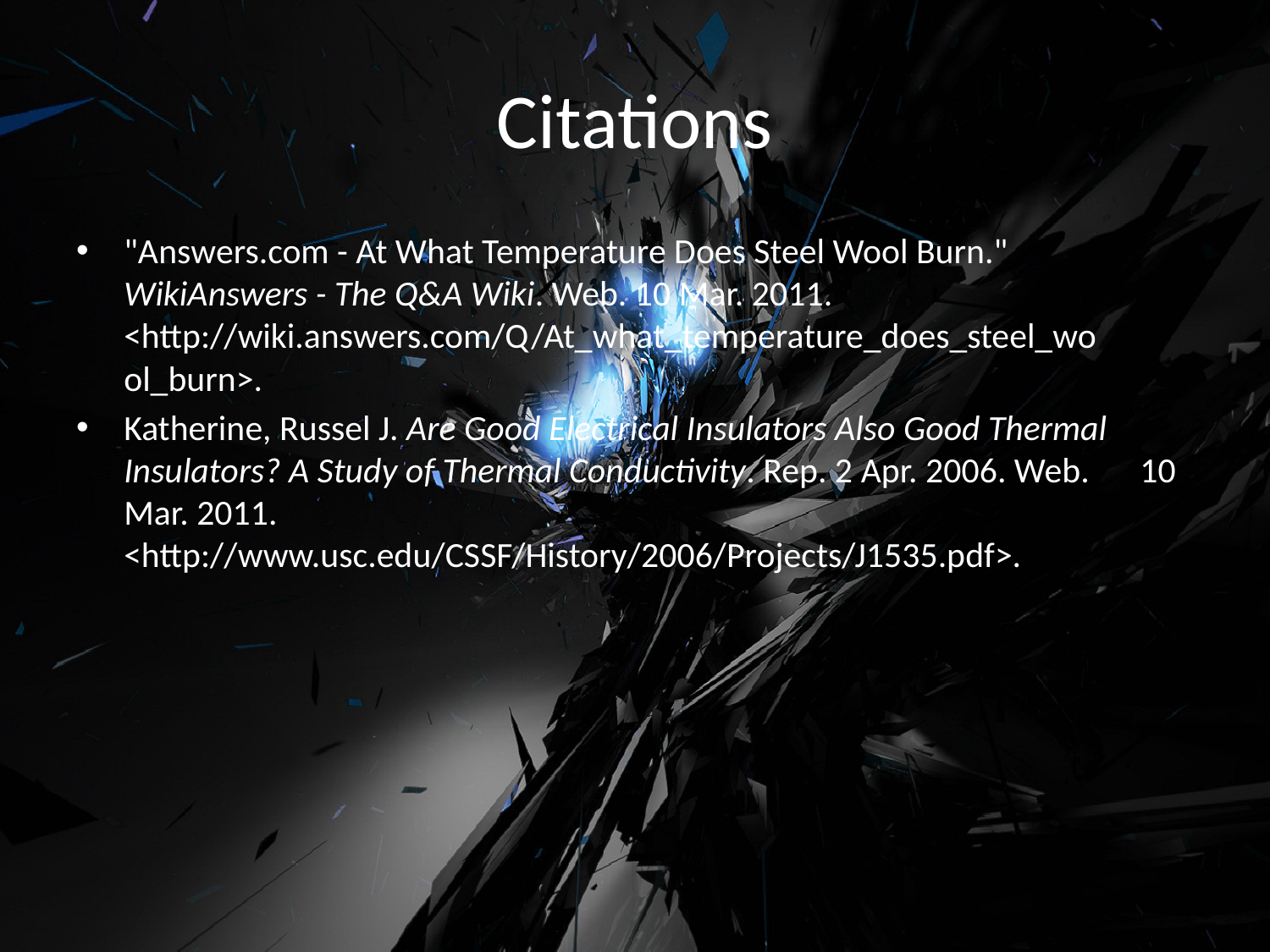

# Citations
"Answers.com - At What Temperature Does Steel Wool Burn." 	WikiAnswers - The Q&A Wiki. Web. 10 Mar. 2011. 	<http://wiki.answers.com/Q/At_what_temperature_does_steel_wo	ol_burn>.
Katherine, Russel J. Are Good Electrical Insulators Also Good Thermal 	Insulators? A Study of Thermal Conductivity. Rep. 2 Apr. 2006. Web. 	10 Mar. 2011. 	<http://www.usc.edu/CSSF/History/2006/Projects/J1535.pdf>.